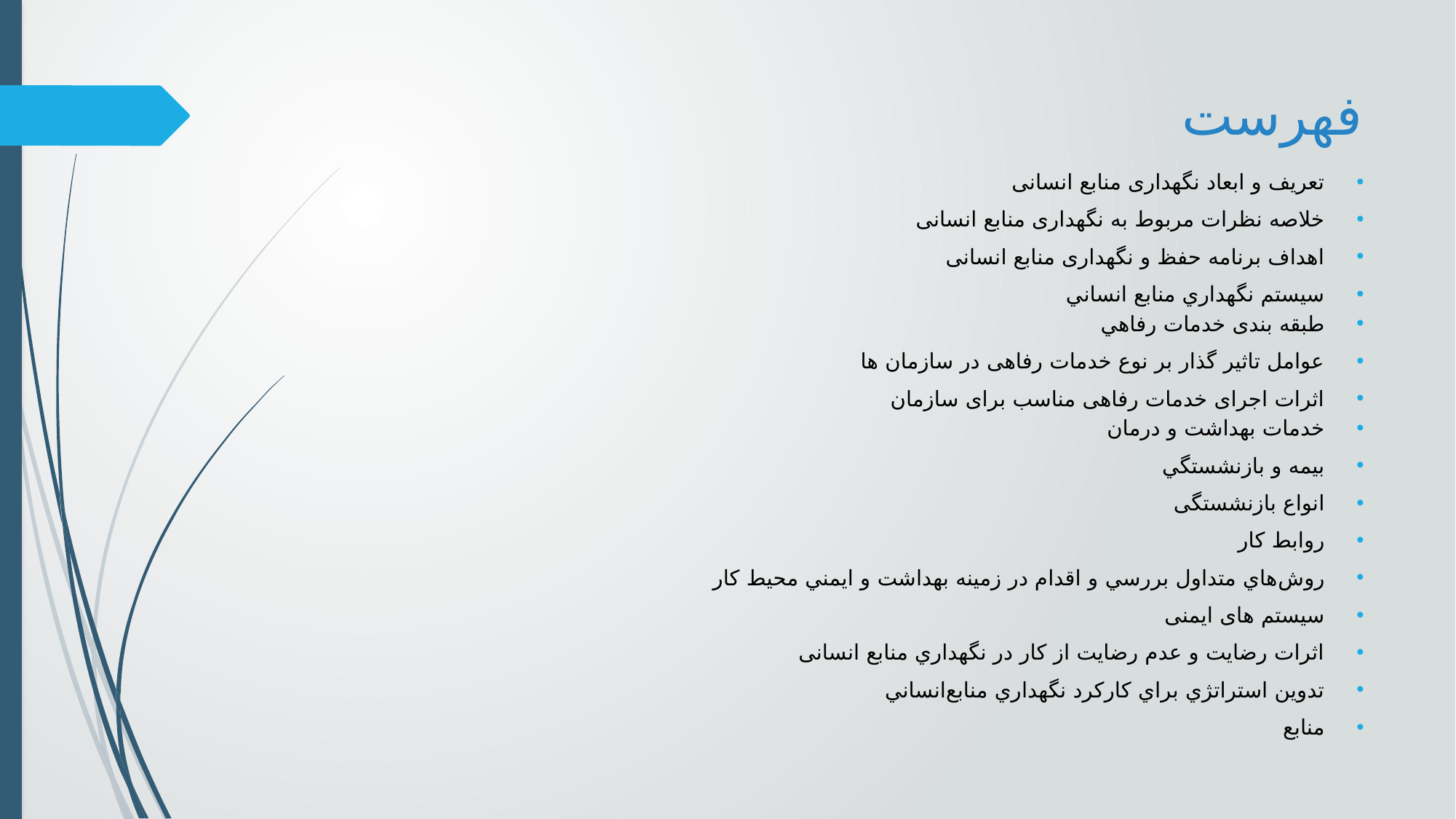

# فهرست
تعریف و ابعاد نگهداری منابع انسانی
خلاصه نظرات مربوط به نگهداری منابع انسانی
اهداف برنامه حفظ و نگهداری منابع انسانی
سیستم نگهداري منابع انساني
طبقه بندی خدمات رفاهي
عوامل تاثیر گذار بر نوع خدمات رفاهی در سازمان ها
اثرات اجرای خدمات رفاهی مناسب برای سازمان
خدمات بهداشت و درمان
بيمه و بازنشستگي
انواع بازنشستگی
روابط كار
روش‌هاي متداول بررسي و اقدام در زمينه بهداشت و ايمني محيط كار
سیستم های ایمنی
اثرات رضایت و عدم رضایت از کار در نگهداري منابع انسانی
تدوين استراتژي براي كاركرد نگهداري منابع‌انساني
منابع